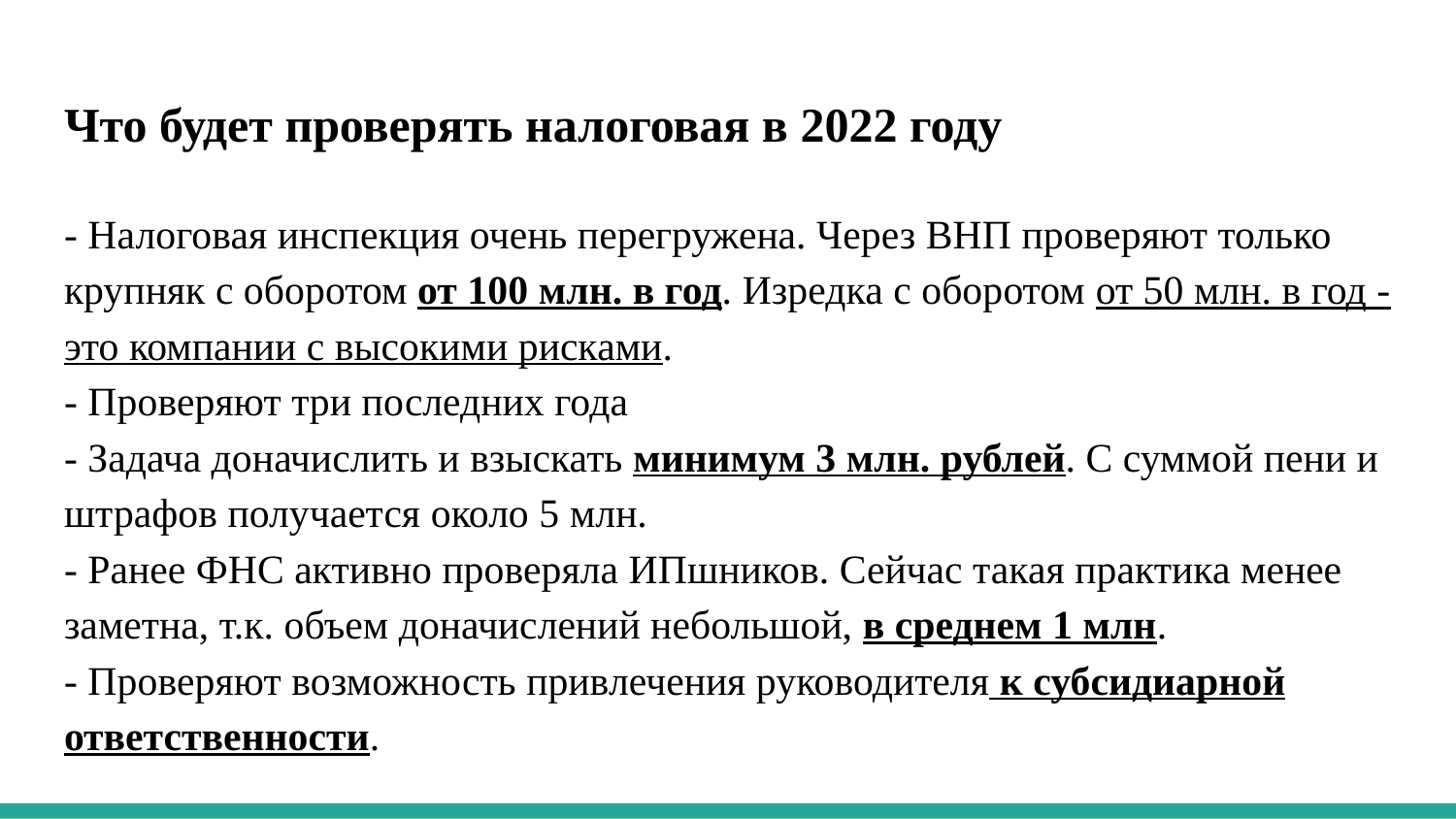

# Что будет проверять налоговая в 2022 году
- Налоговая инспекция очень перегружена. Через ВНП проверяют только крупняк с оборотом от 100 млн. в год. Изредка с оборотом от 50 млн. в год - это компании с высокими рисками.
- Проверяют три последних года
- Задача доначислить и взыскать минимум 3 млн. рублей. С суммой пени и штрафов получается около 5 млн.
- Ранее ФНС активно проверяла ИПшников. Сейчас такая практика менее заметна, т.к. объем доначислений небольшой, в среднем 1 млн.
- Проверяют возможность привлечения руководителя к субсидиарной ответственности.